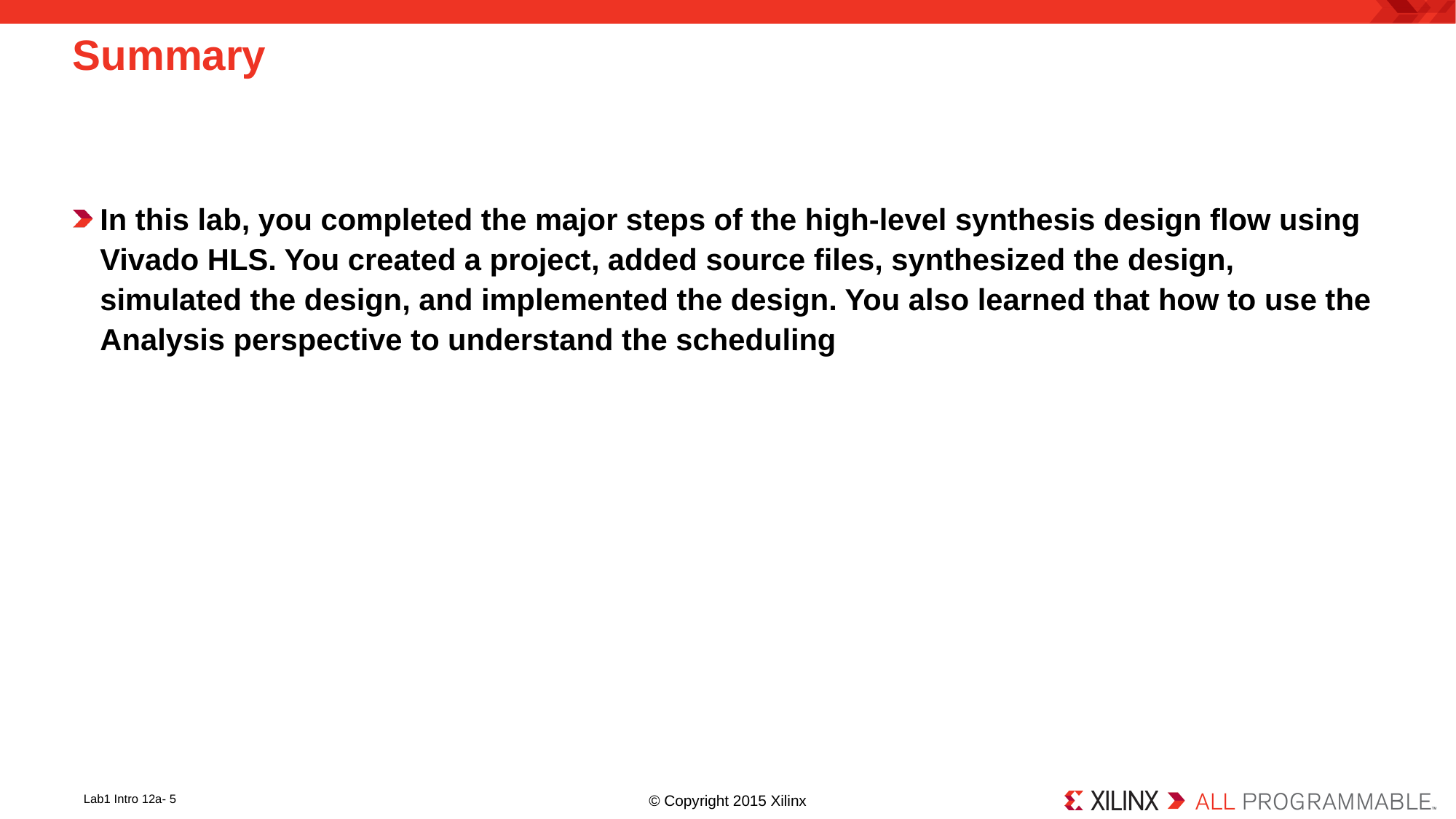

# Summary
In this lab, you completed the major steps of the high-level synthesis design flow using Vivado HLS. You created a project, added source files, synthesized the design, simulated the design, and implemented the design. You also learned that how to use the Analysis perspective to understand the scheduling
Lab1 Intro 12a- 5
© Copyright 2015 Xilinx